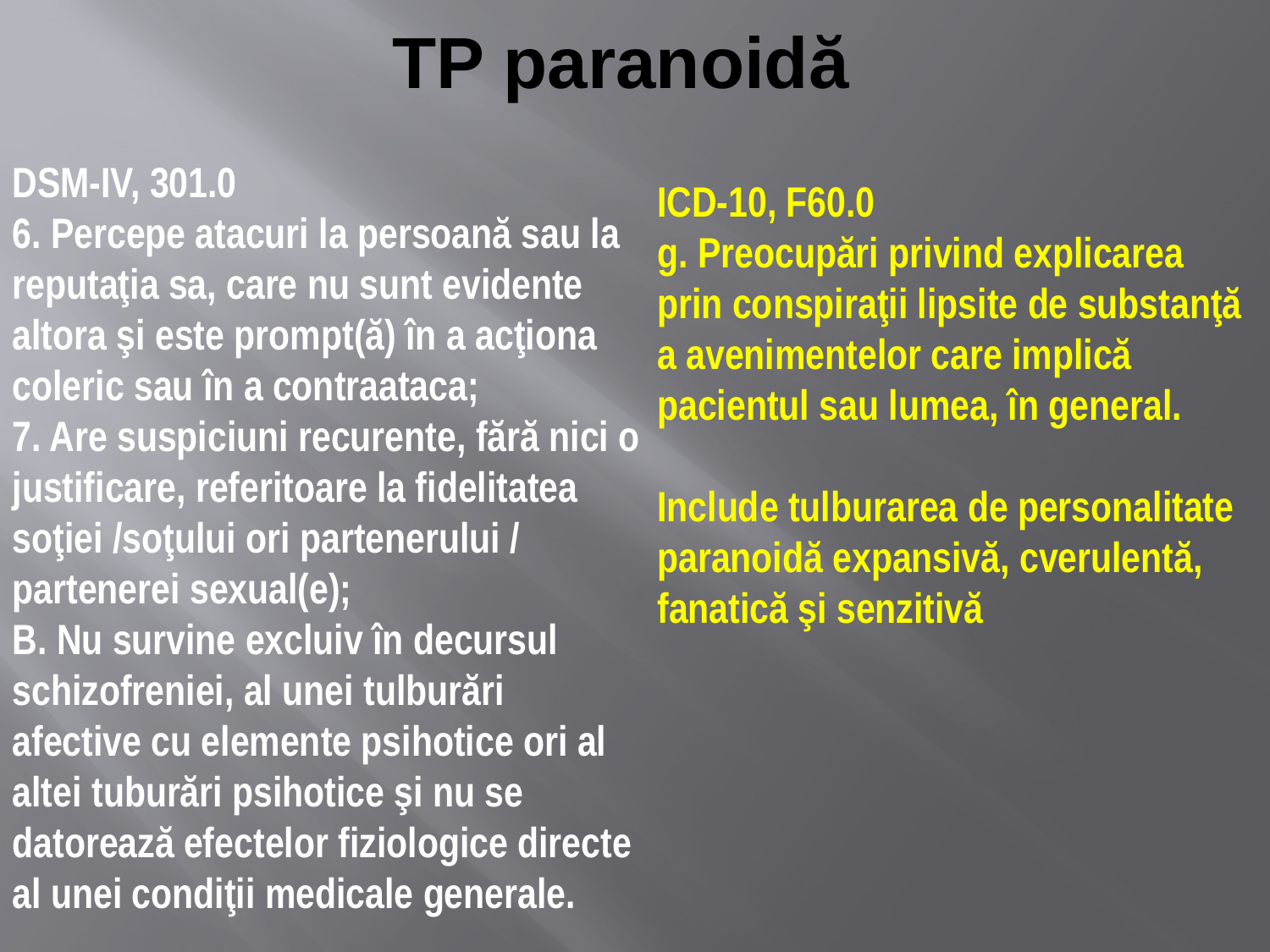

# TP paranoidă
DSM-IV, 301.0
6. Percepe atacuri la persoană sau la reputaţia sa, care nu sunt evidente altora şi este prompt(ă) în a acţiona coleric sau în a contraataca;
7. Are suspiciuni recurente, fără nici o justificare, referitoare la fidelitatea soţiei /soţului ori partenerului / partenerei sexual(e);
B. Nu survine excluiv în decursul schizofreniei, al unei tulburări afective cu elemente psihotice ori al altei tuburări psihotice şi nu se datorează efectelor fiziologice directe al unei condiţii medicale generale.

ICD-10, F60.0
g. Preocupări privind explicarea prin conspiraţii lipsite de substanţă a avenimentelor care implică pacientul sau lumea, în general.

Include tulburarea de personalitate paranoidă expansivă, cverulentă, fanatică şi senzitivă